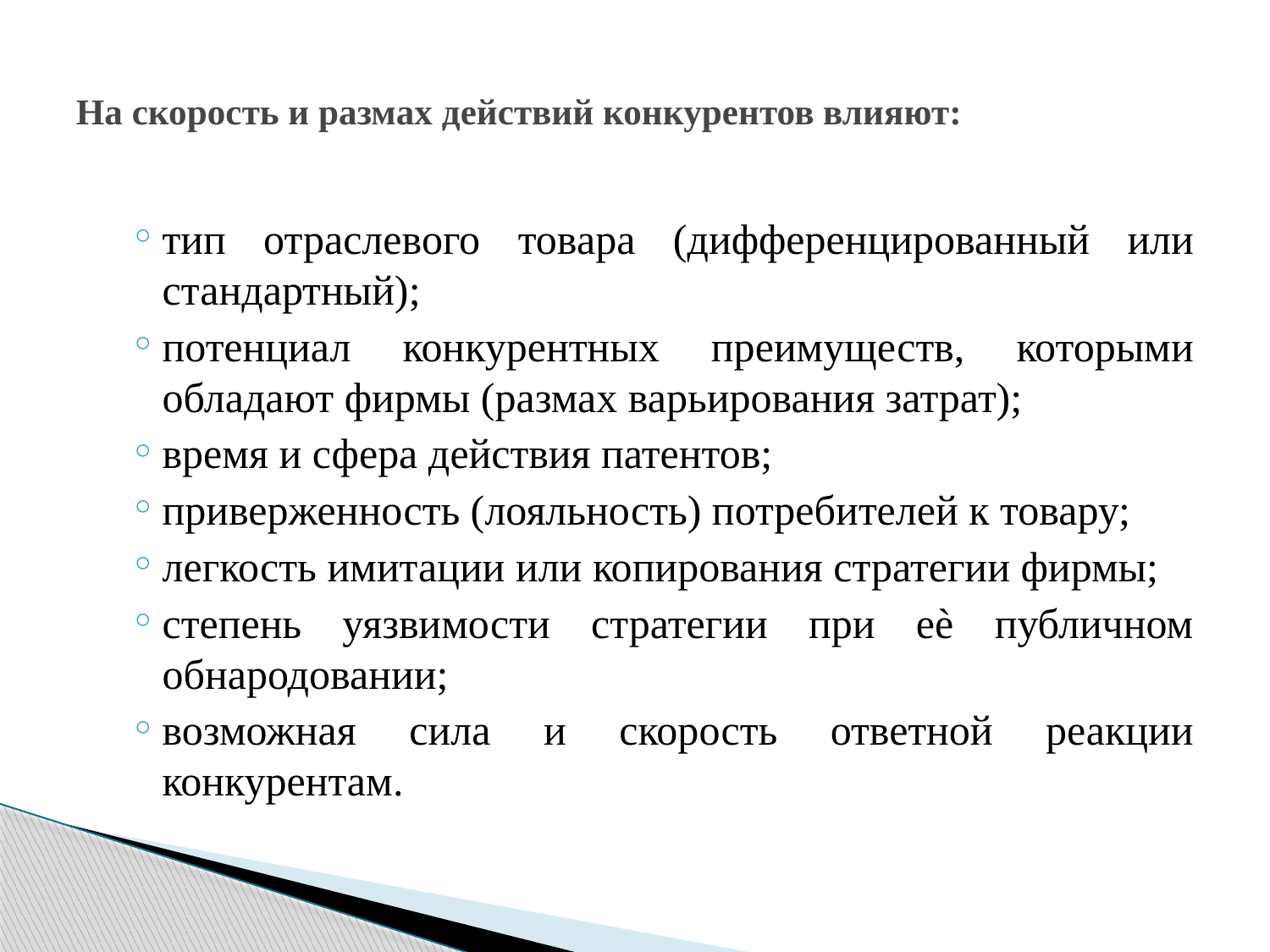

# На скорость и размах действий конкурентов влияют:
тип отраслевого товара (дифференцированный или стандартный);
потенциал конкурентных преимуществ, которыми обладают фирмы (размах варьирования затрат);
время и сфера действия патентов;
приверженность (лояльность) потребителей к товару;
легкость имитации или копирования стратегии фирмы;
степень уязвимости стратегии при еѐ публичном обнародовании;
возможная сила и скорость ответной реакции конкурентам.